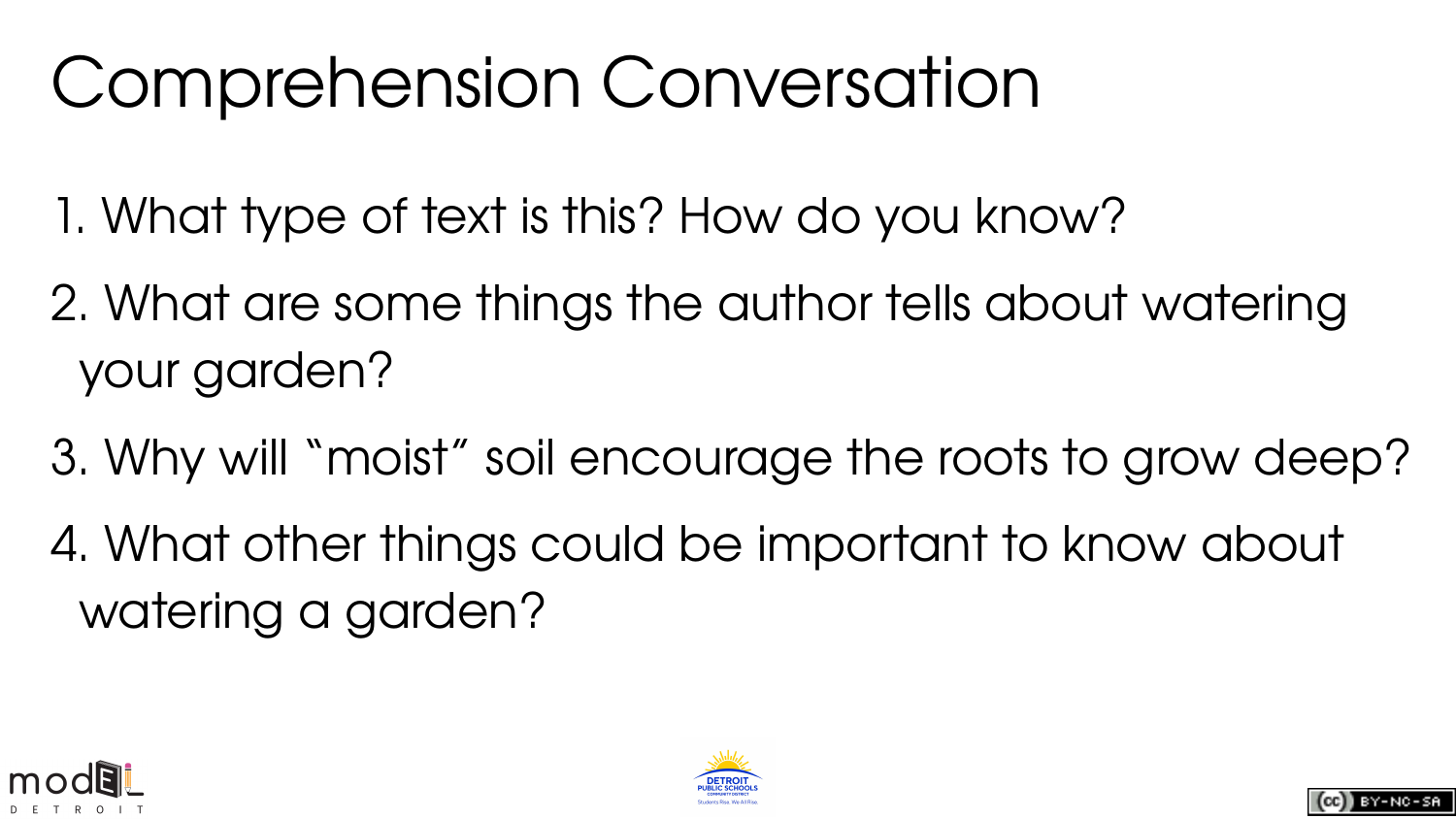

# Comprehension Conversation
 What type of text is this? How do you know?
 What are some things the author tells about watering your garden?
 Why will “moist” soil encourage the roots to grow deep?
 What other things could be important to know about watering a garden?